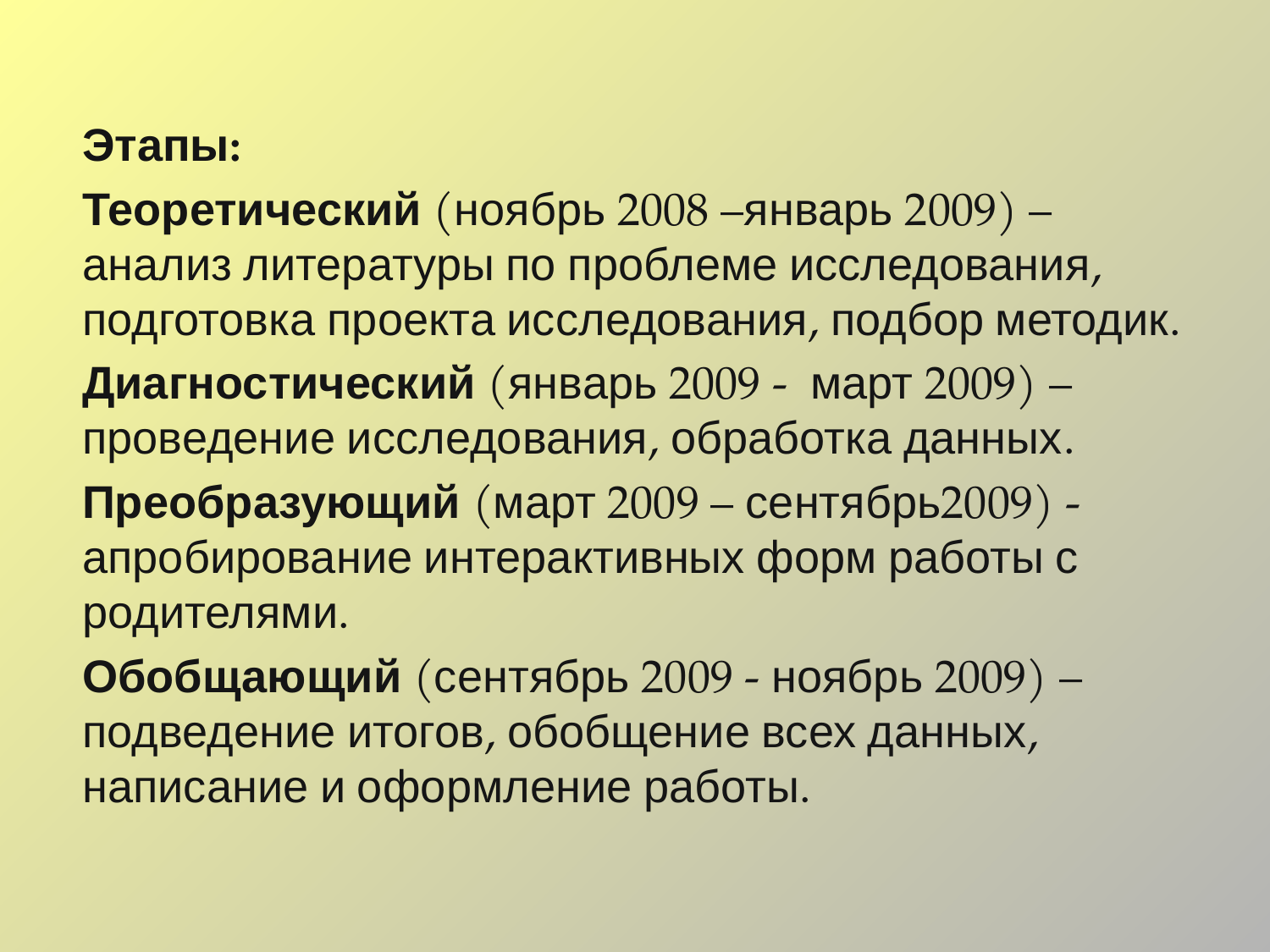

Этапы:
Теоретический (ноябрь 2008 –январь 2009) – анализ литературы по проблеме исследования, подготовка проекта исследования, подбор методик.
Диагностический (январь 2009 -  март 2009) – проведение исследования, обработка данных.
Преобразующий (март 2009 – сентябрь2009) - апробирование интерактивных форм работы с родителями.
Обобщающий (сентябрь 2009 - ноябрь 2009) – подведение итогов, обобщение всех данных, написание и оформление работы.